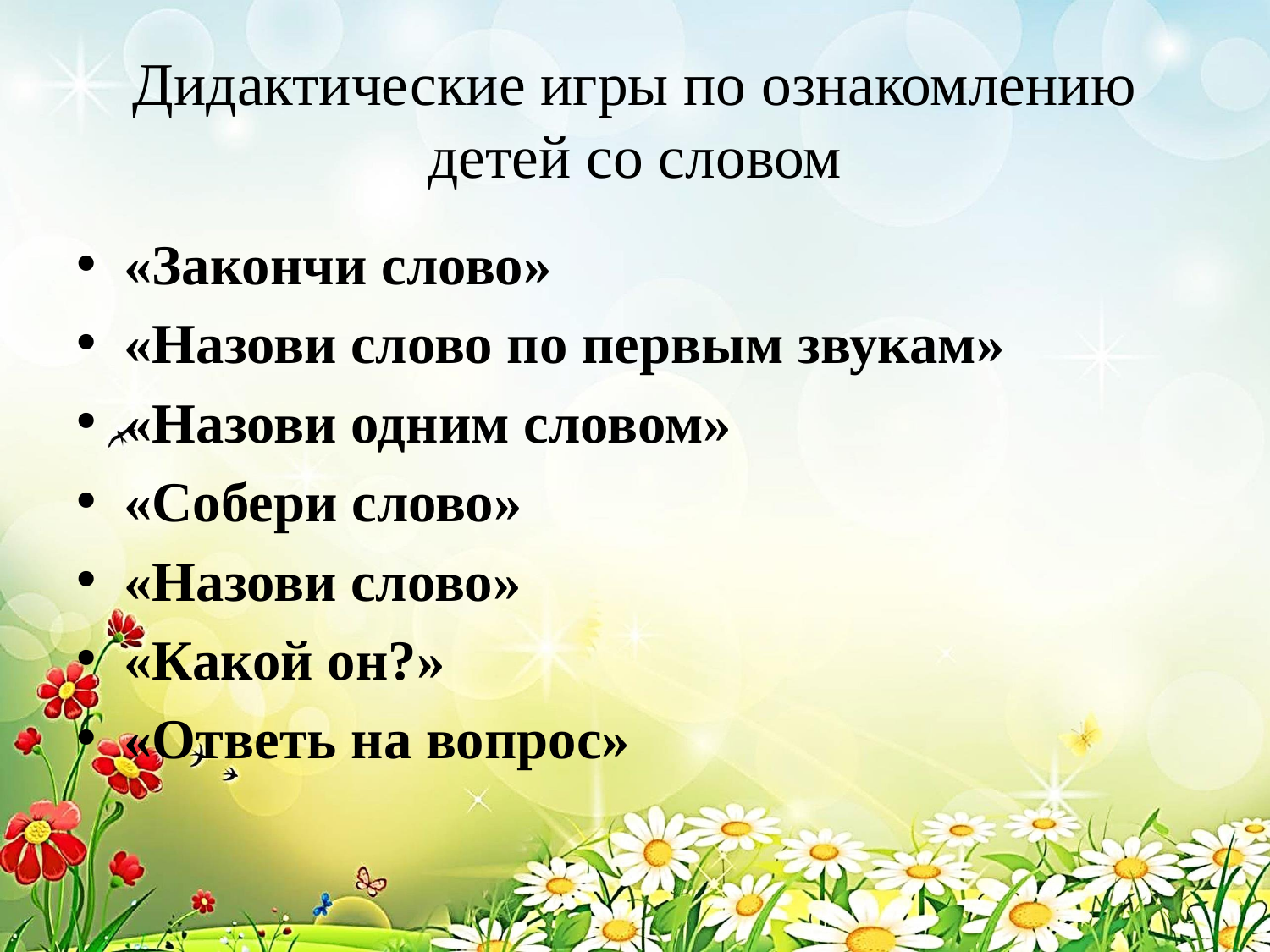

# Дидактические игры по ознакомлению детей со словом
«Закончи слово»
«Назови слово по первым звукам»
«Назови одним словом»
«Собери слово»
«Назови слово»
«Какой он?»
«Ответь на вопрос»